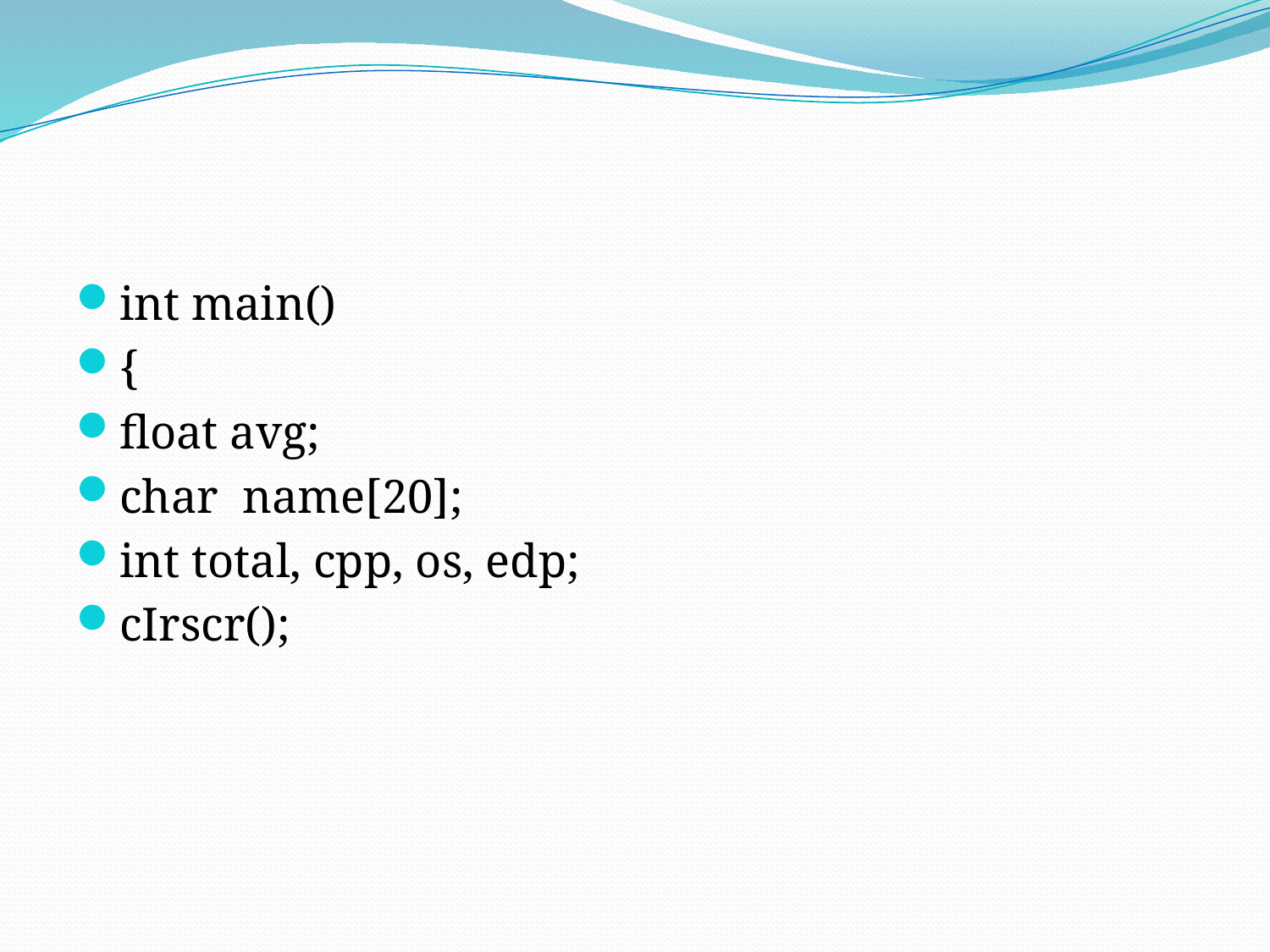

#
int main()
{
float avg;
char  name[20];
int total, cpp, os, edp;
cIrscr();